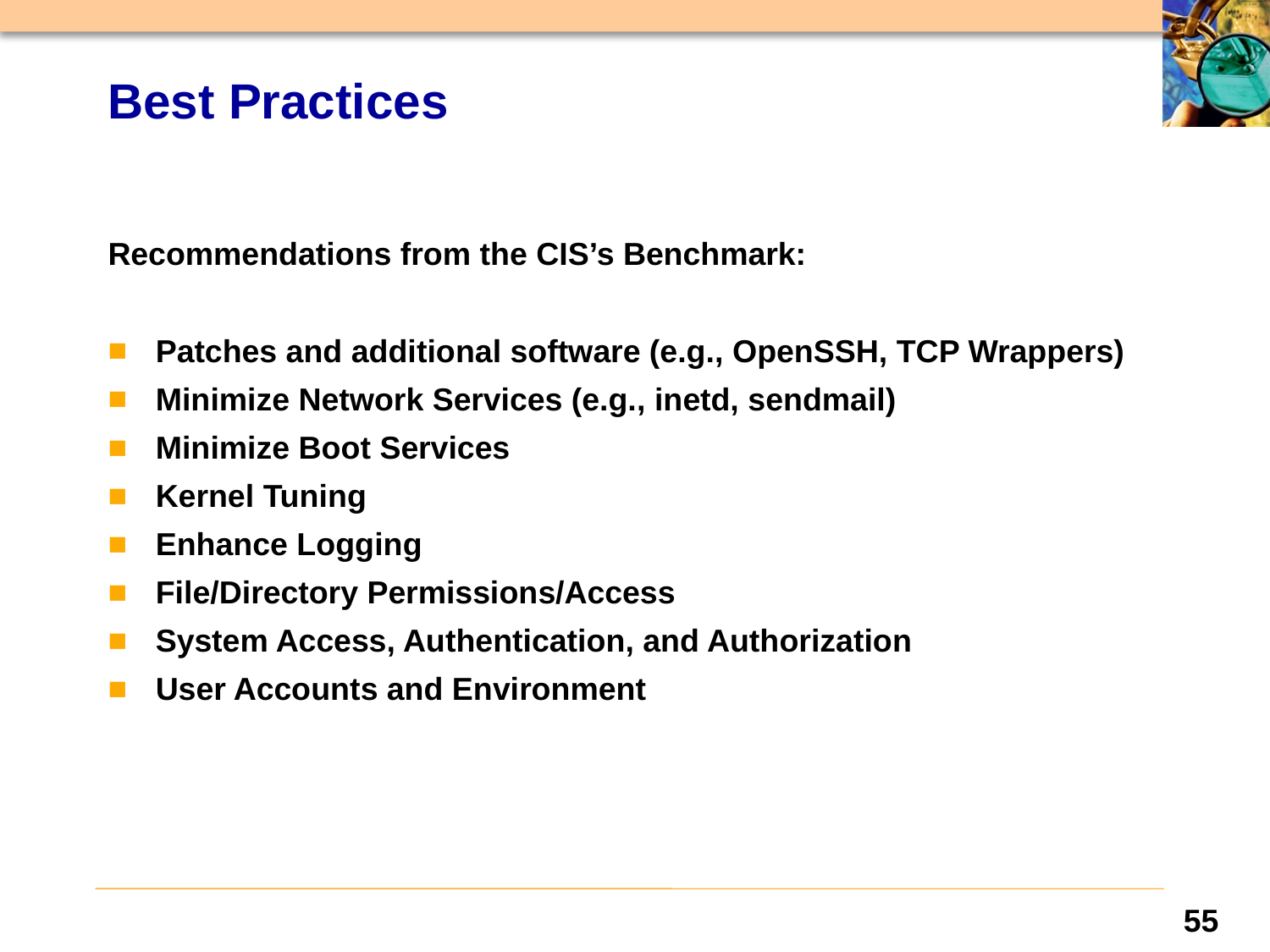

# Best Practices

Recommendations from the CIS’s Benchmark:

Patches and additional software (e.g., OpenSSH, TCP Wrappers)
Minimize Network Services (e.g., inetd, sendmail)
Minimize Boot Services
Kernel Tuning
Enhance Logging
File/Directory Permissions/Access
System Access, Authentication, and Authorization
User Accounts and Environment